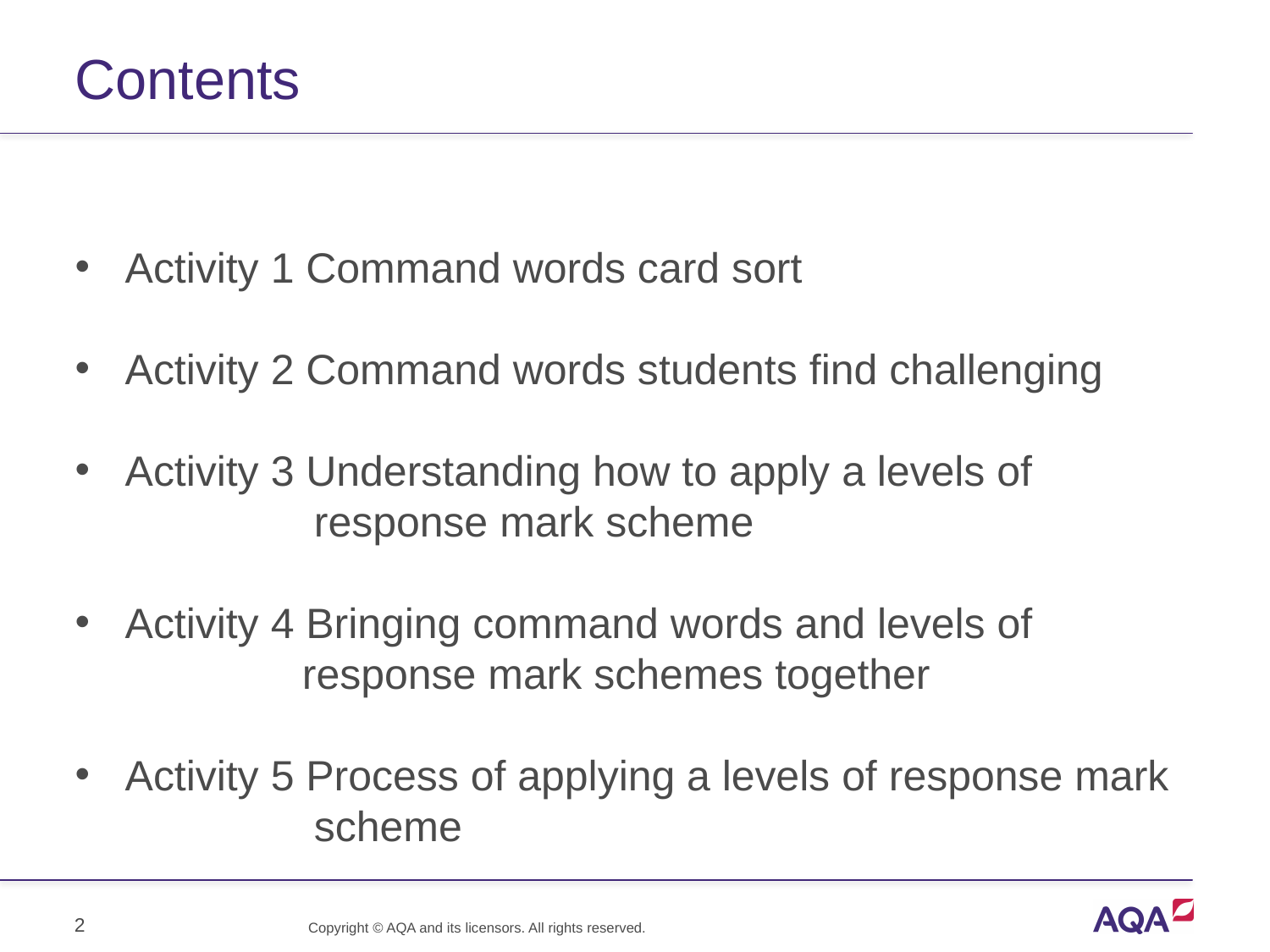

# Contents
Activity 1 Command words card sort
Activity 2 Command words students find challenging
Activity 3 Understanding how to apply a levels of
                response mark scheme
Activity 4 Bringing command words and levels of
               response mark schemes together
Activity 5 Process of applying a levels of response mark
                scheme

2
Copyright © AQA and its licensors. All rights reserved.